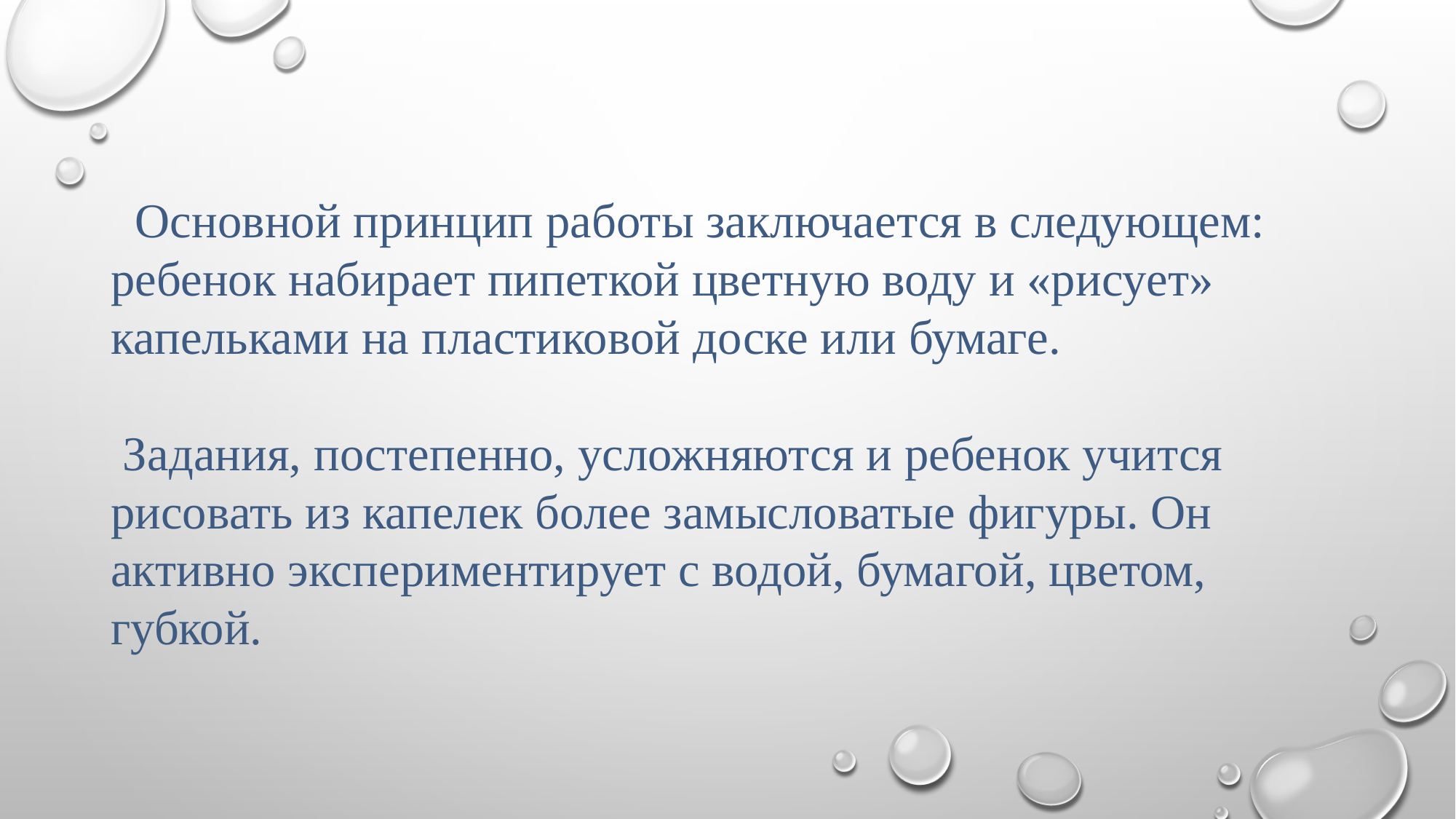

Основной принцип работы заключается в следующем:
ребенок набирает пипеткой цветную воду и «рисует»
капельками на пластиковой доске или бумаге.

 Задания, постепенно, усложняются и ребенок учится
рисовать из капелек более замысловатые фигуры. Он
активно экспериментирует с водой, бумагой, цветом,
губкой.